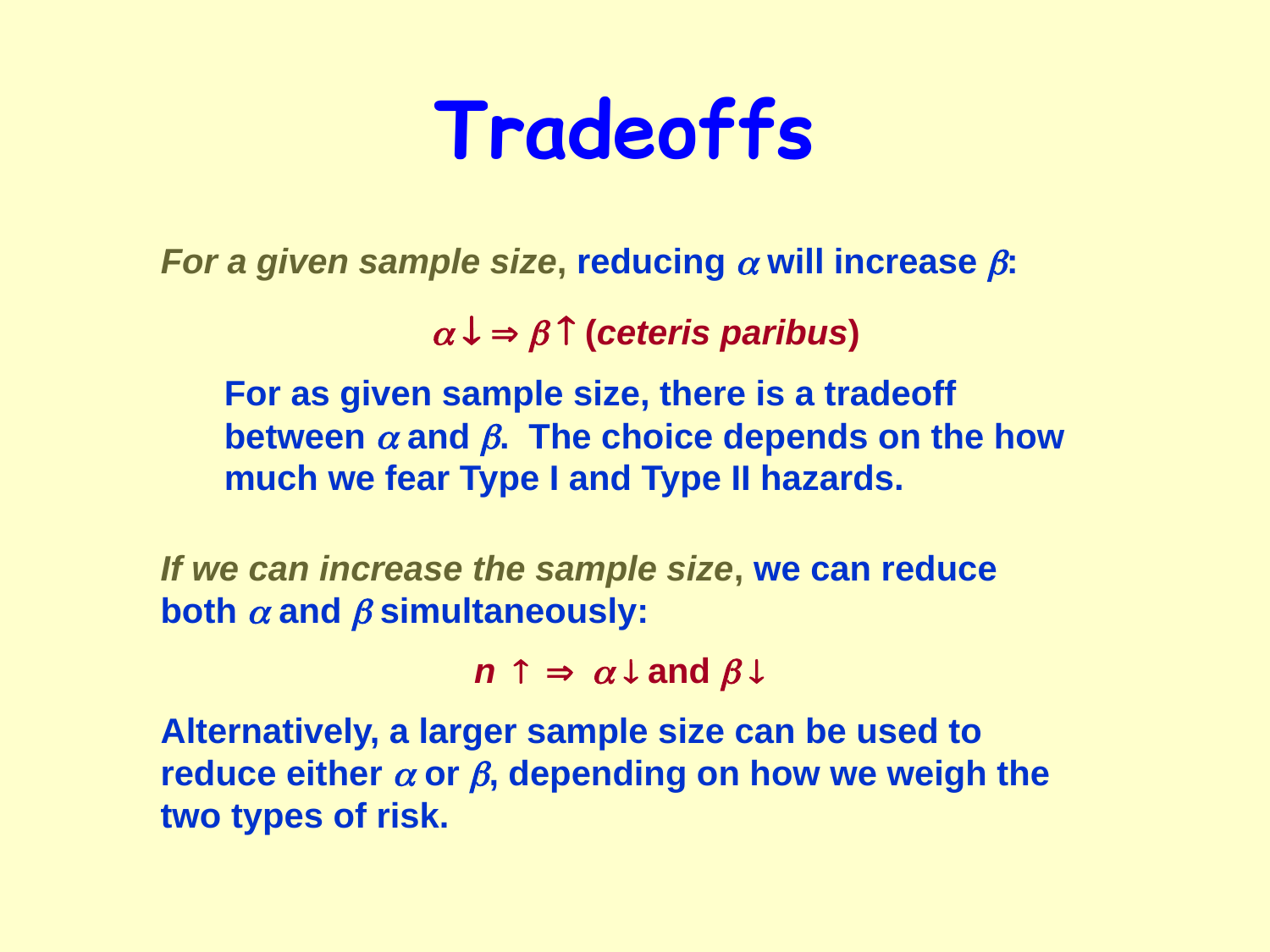

# Tradeoffs
For a given sample size, reducing α will increase β:
α ↓ ⇒ β ↑ (ceteris paribus)
For as given sample size, there is a tradeoff between α and β.  The choice depends on the how much we fear Type I and Type II hazards.
If we can increase the sample size, we can reduce both α and β simultaneously:
n ↑ ⇒ α ↓ and β ↓
Alternatively, a larger sample size can be used to reduce either α or β, depending on how we weigh the two types of risk.